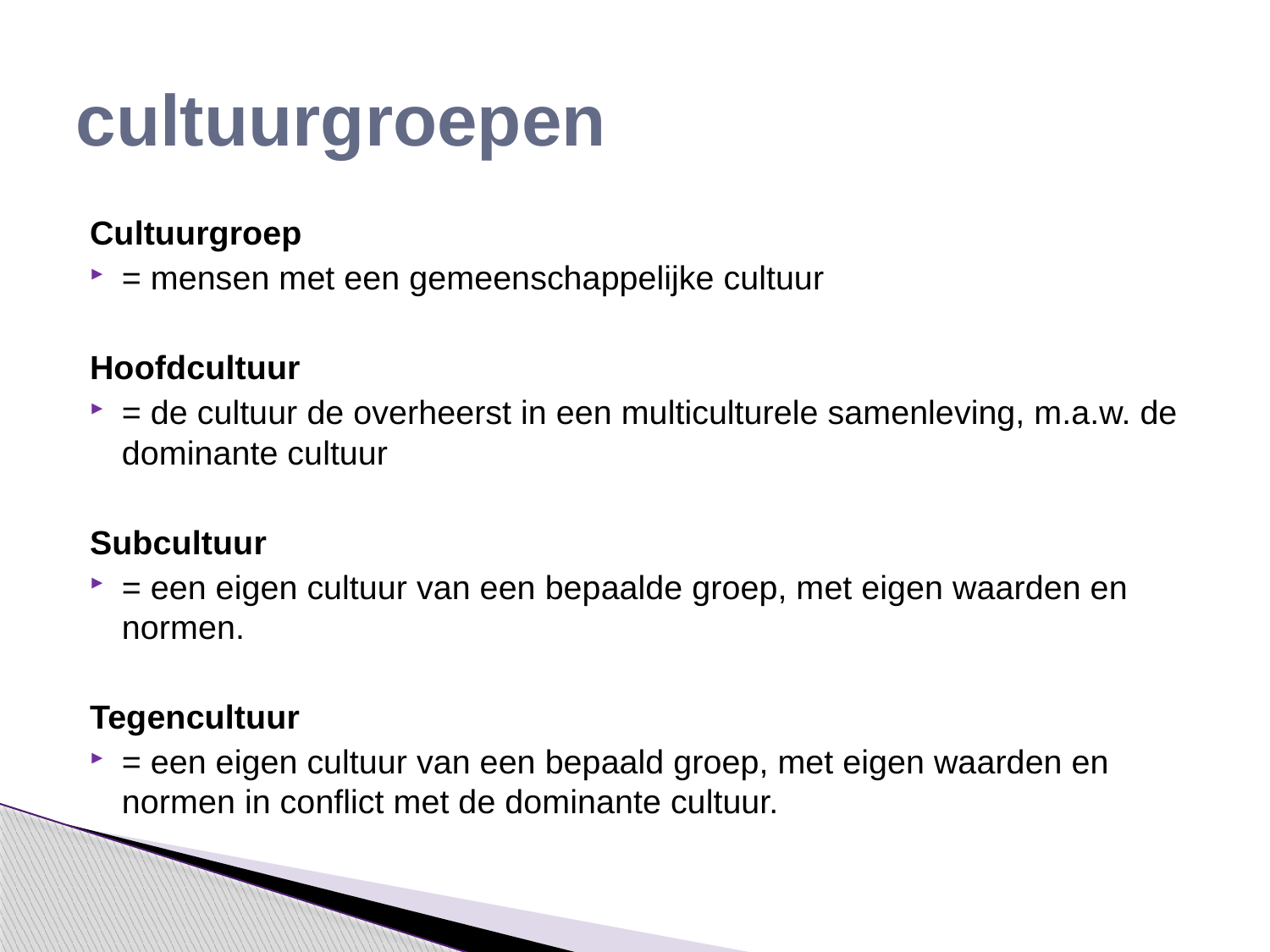

# cultuurgroepen
Cultuurgroep
= mensen met een gemeenschappelijke cultuur

Hoofdcultuur
= de cultuur de overheerst in een multiculturele samenleving, m.a.w. de dominante cultuur

Subcultuur
= een eigen cultuur van een bepaalde groep, met eigen waarden en normen.

Tegencultuur
= een eigen cultuur van een bepaald groep, met eigen waarden en normen in conflict met de dominante cultuur.